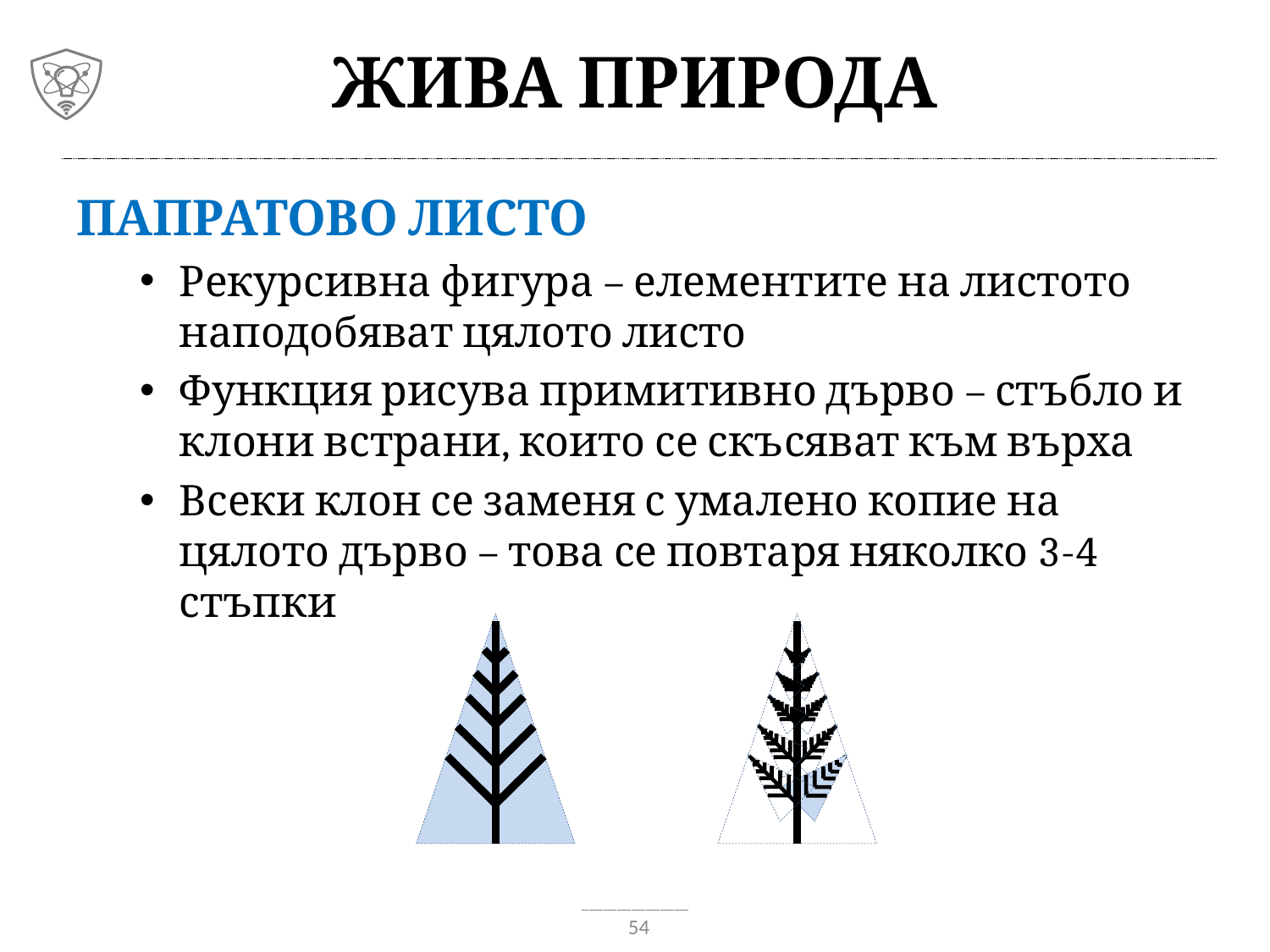

# Жива природа
Папратово листо
Рекурсивна фигура – елементите на листото наподобяват цялото листо
Функция рисува примитивно дърво – стъбло и клони встрани, които се скъсяват към върха
Всеки клон се заменя с умалено копие на цялото дърво – това се повтаря няколко 3-4 стъпки

54